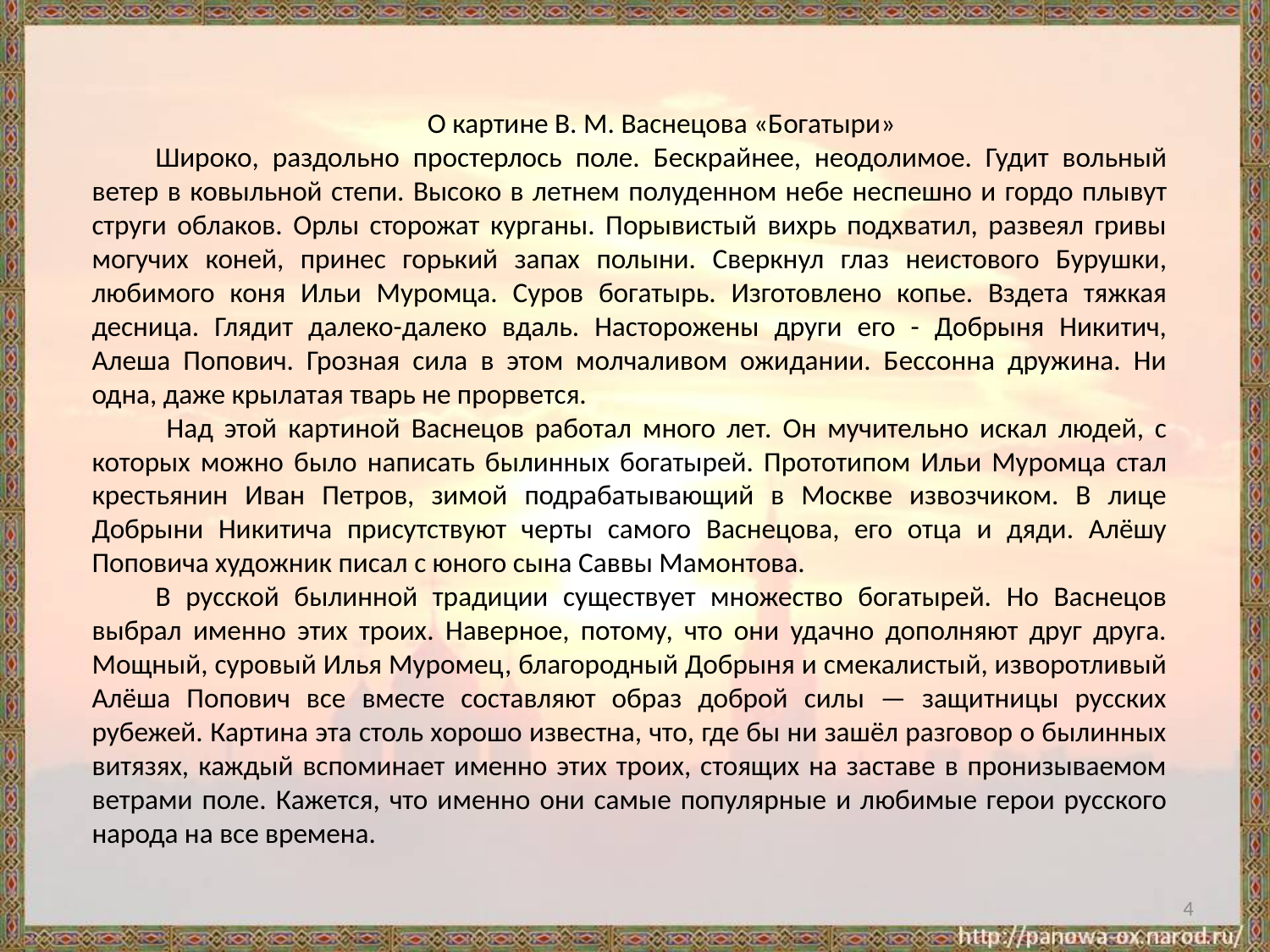

О картине В. М. Васнецова «Богатыри»
Широко, раздольно простерлось поле. Бескрайнее, неодолимое. Гудит вольный ветер в ковыльной степи. Высоко в летнем полуденном небе неспешно и гордо плывут струги облаков. Орлы сторожат курганы. Порывистый вихрь подхватил, развеял гривы могучих коней, принес горький запах полыни. Сверкнул глаз неистового Бурушки, любимого коня Ильи Муромца. Суров богатырь. Изготовлено копье. Вздета тяжкая десница. Глядит далеко-далеко вдаль. Насторожены други его - Добрыня Никитич, Алеша Попович. Грозная сила в этом молчаливом ожидании. Бессонна дружина. Ни одна, даже крылатая тварь не прорвется.
 Над этой картиной Васнецов работал много лет. Он мучительно искал людей, с которых можно было написать былинных богатырей. Прототипом Ильи Муромца стал крестьянин Иван Петров, зимой подрабатывающий в Москве извозчиком. В лице Добрыни Никитича присутствуют черты самого Васнецова, его отца и дяди. Алёшу Поповича художник писал с юного сына Саввы Мамонтова.
В русской былинной традиции существует множество богатырей. Но Васнецов выбрал именно этих троих. Наверное, потому, что они удачно дополняют друг друга. Мощный, суровый Илья Муромец, благородный Добрыня и смекалистый, изворотливый Алёша Попович все вместе составляют образ доброй силы — защитницы русских рубежей. Картина эта столь хорошо известна, что, где бы ни зашёл разговор о былинных витязях, каждый вспоминает именно этих троих, стоящих на заставе в пронизываемом ветрами поле. Кажется, что именно они самые популярные и любимые герои русского народа на все времена.
4